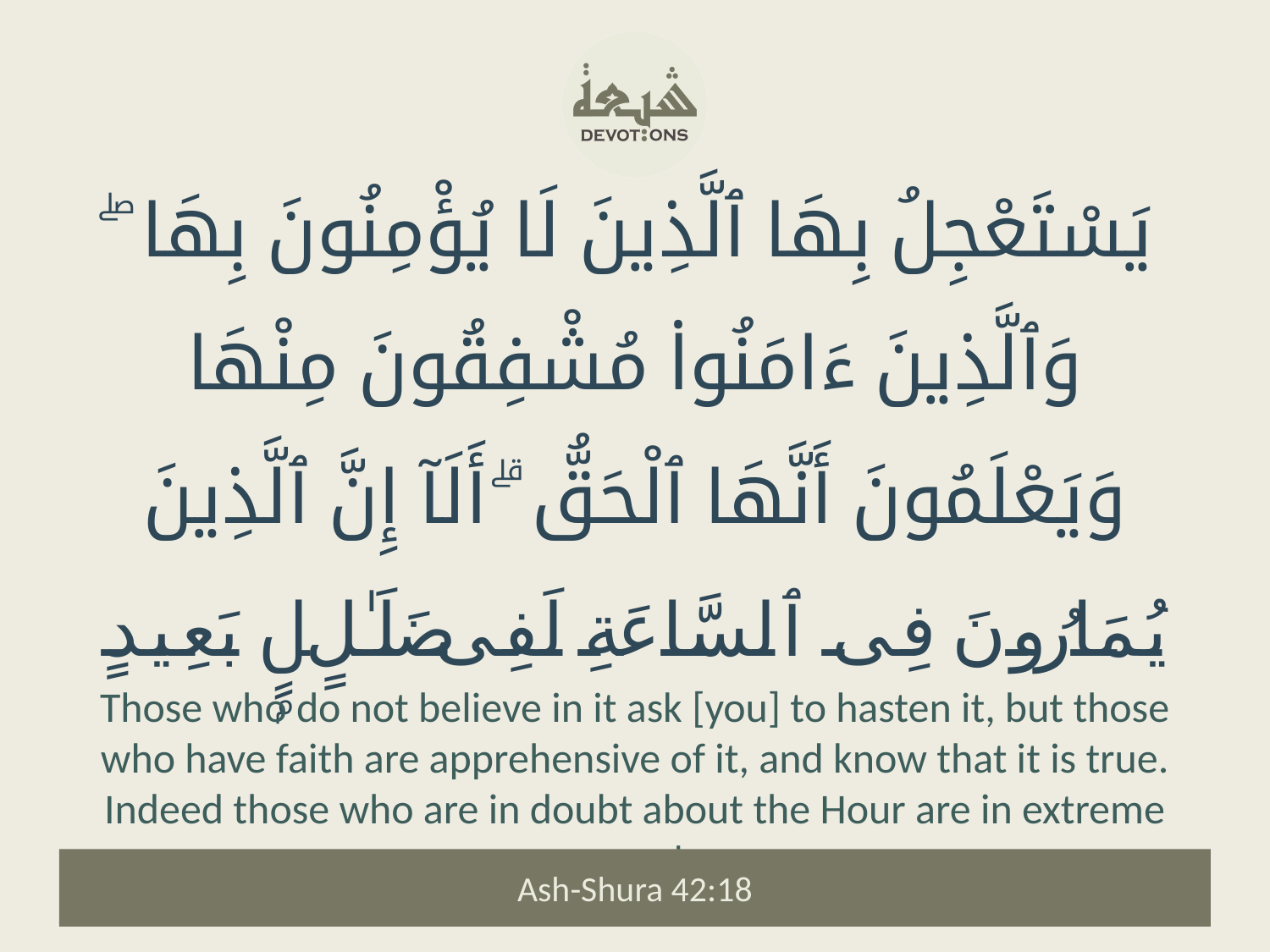

يَسْتَعْجِلُ بِهَا ٱلَّذِينَ لَا يُؤْمِنُونَ بِهَا ۖ وَٱلَّذِينَ ءَامَنُوا۟ مُشْفِقُونَ مِنْهَا وَيَعْلَمُونَ أَنَّهَا ٱلْحَقُّ ۗ أَلَآ إِنَّ ٱلَّذِينَ يُمَارُونَ فِى ٱلسَّاعَةِ لَفِى ضَلَـٰلٍۭ بَعِيدٍ
Those who do not believe in it ask [you] to hasten it, but those who have faith are apprehensive of it, and know that it is true. Indeed those who are in doubt about the Hour are in extreme error!
Ash-Shura 42:18